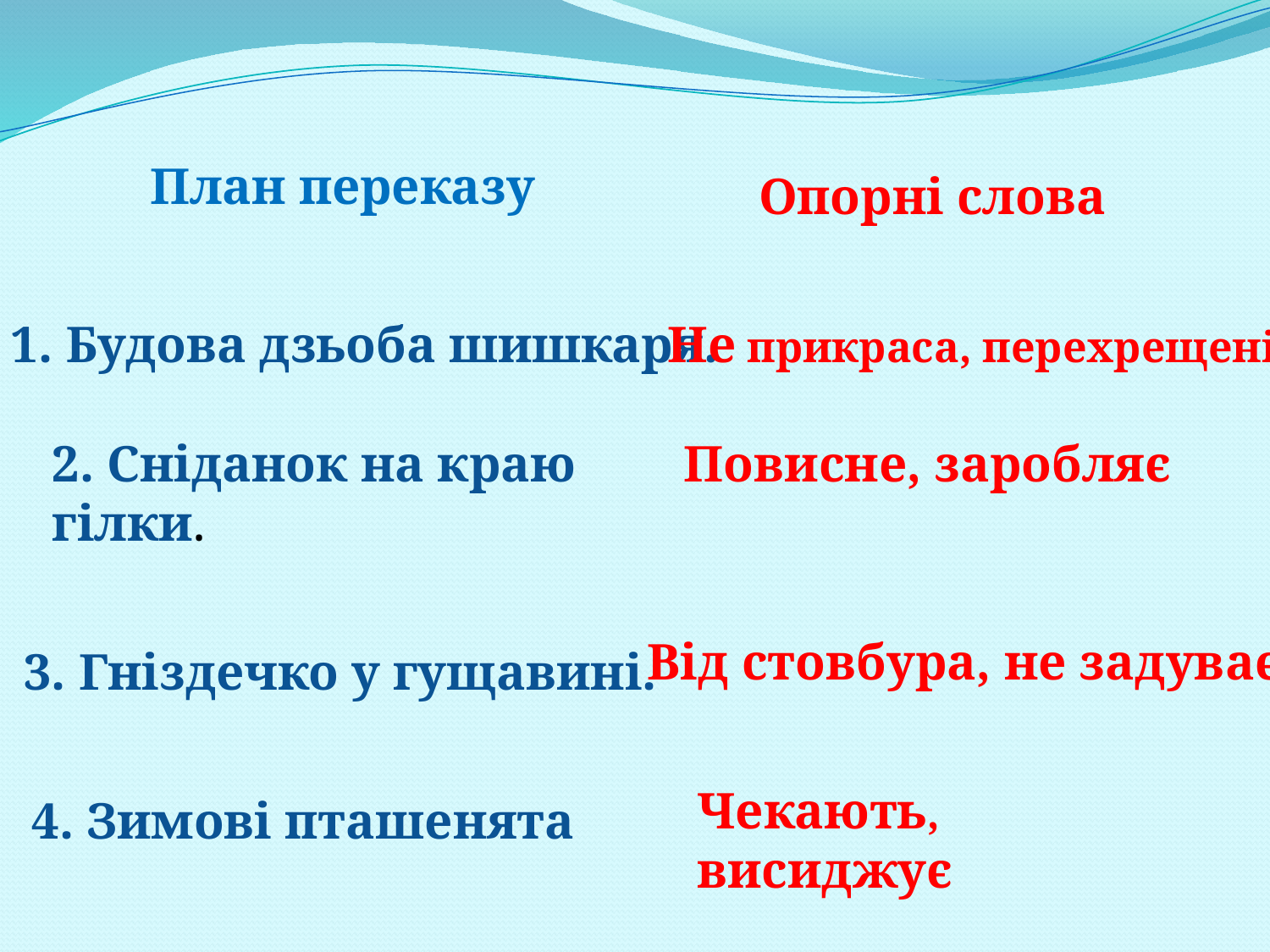

План переказу
Опорні слова
1. Будова дзьоба шишкаря.
Не прикраса, перехрещені
2. Сніданок на краю гілки.
Повисне, заробляє
Від стовбура, не задуває
3. Гніздечко у гущавині.
Чекають, висиджує
4. Зимові пташенята